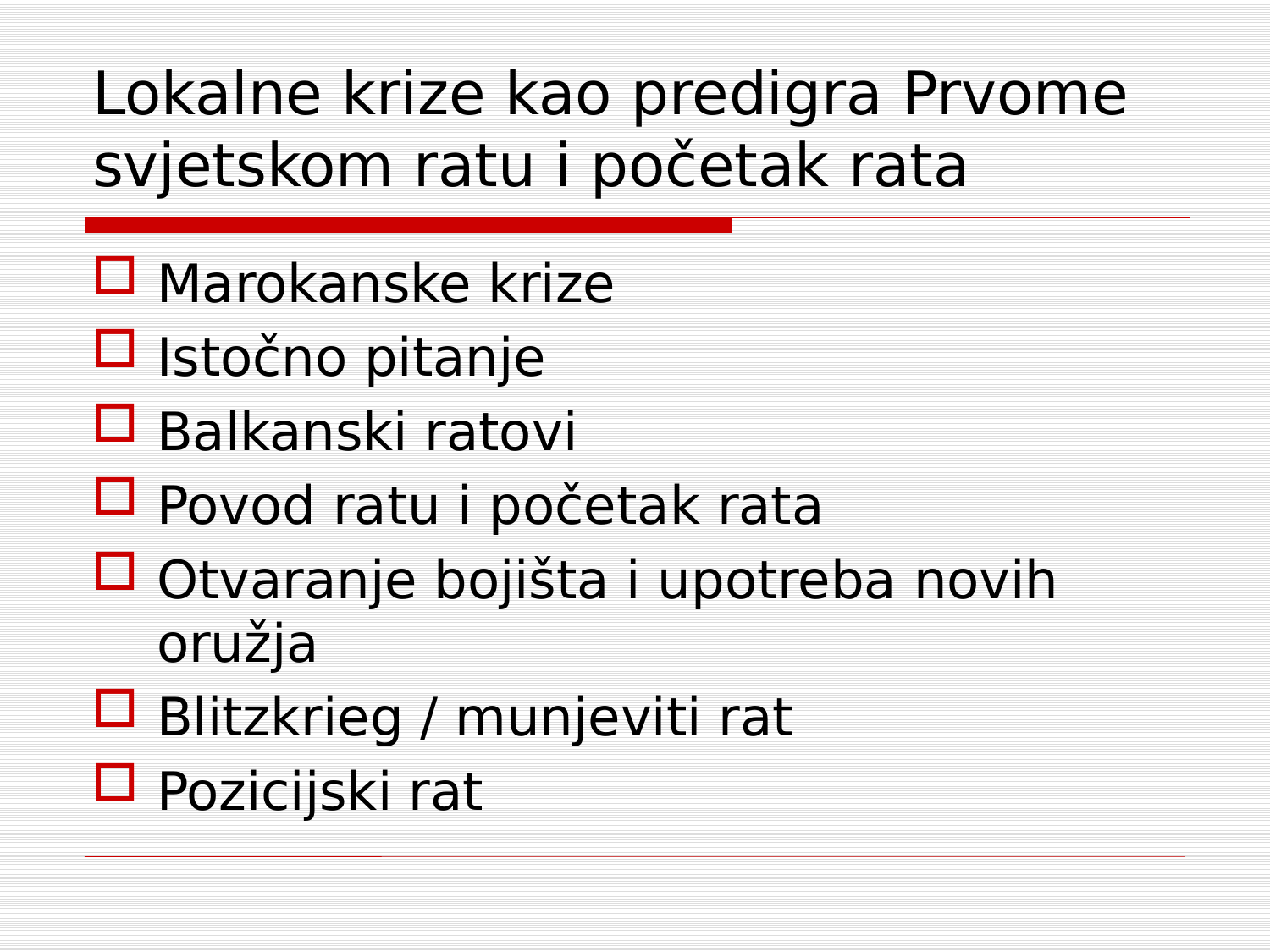

Lokalne krize kao predigra Prvome svjetskom ratu i početak rata
Marokanske krize
Istočno pitanje
Balkanski ratovi
Povod ratu i početak rata
Otvaranje bojišta i upotreba novih oružja
Blitzkrieg / munjeviti rat
Pozicijski rat